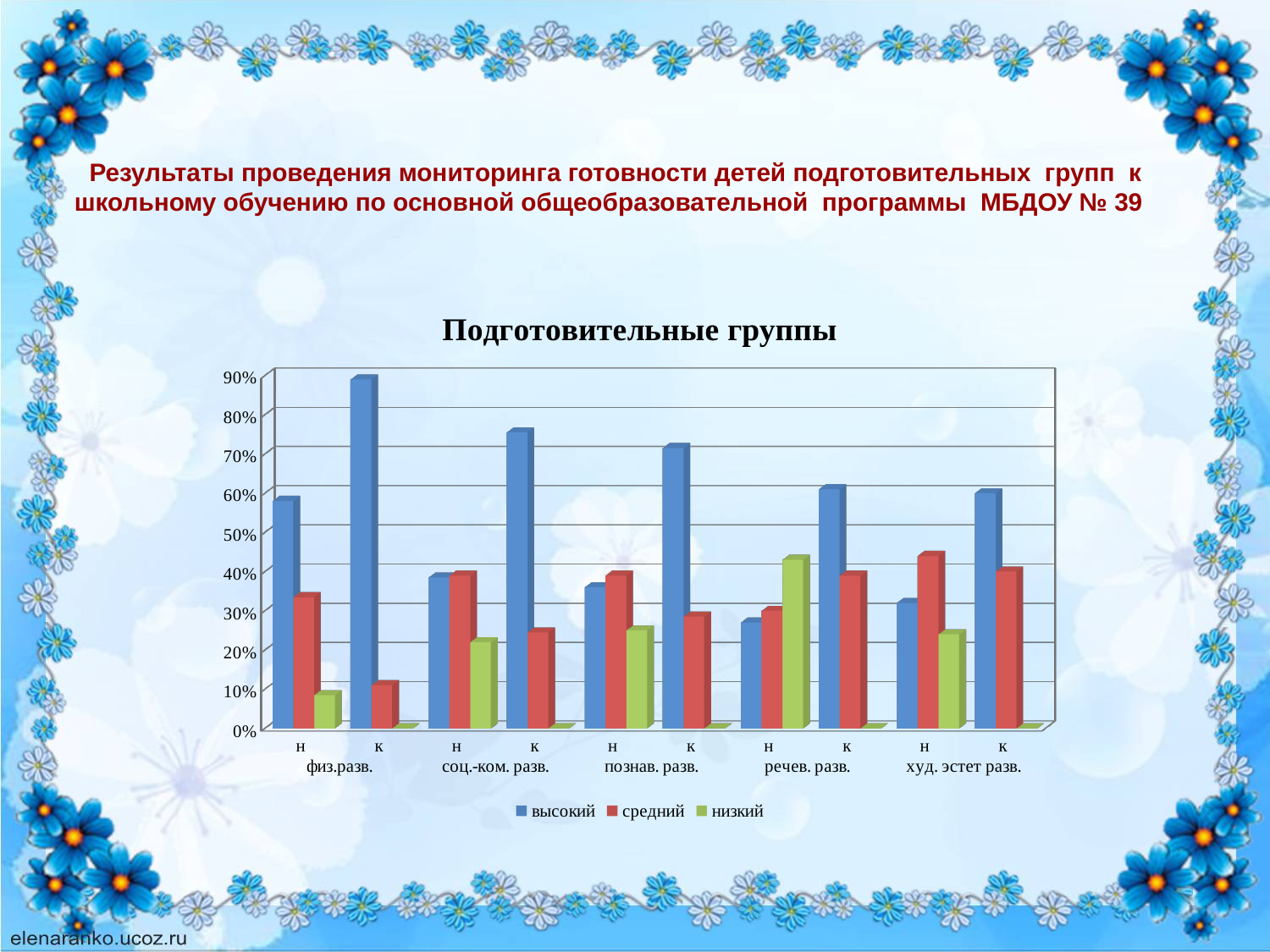

# Результаты проведения мониторинга готовности детей подготовительных  групп  к школьному обучению по основной общеобразовательной  программы  МБДОУ № 39

[unsupported chart]